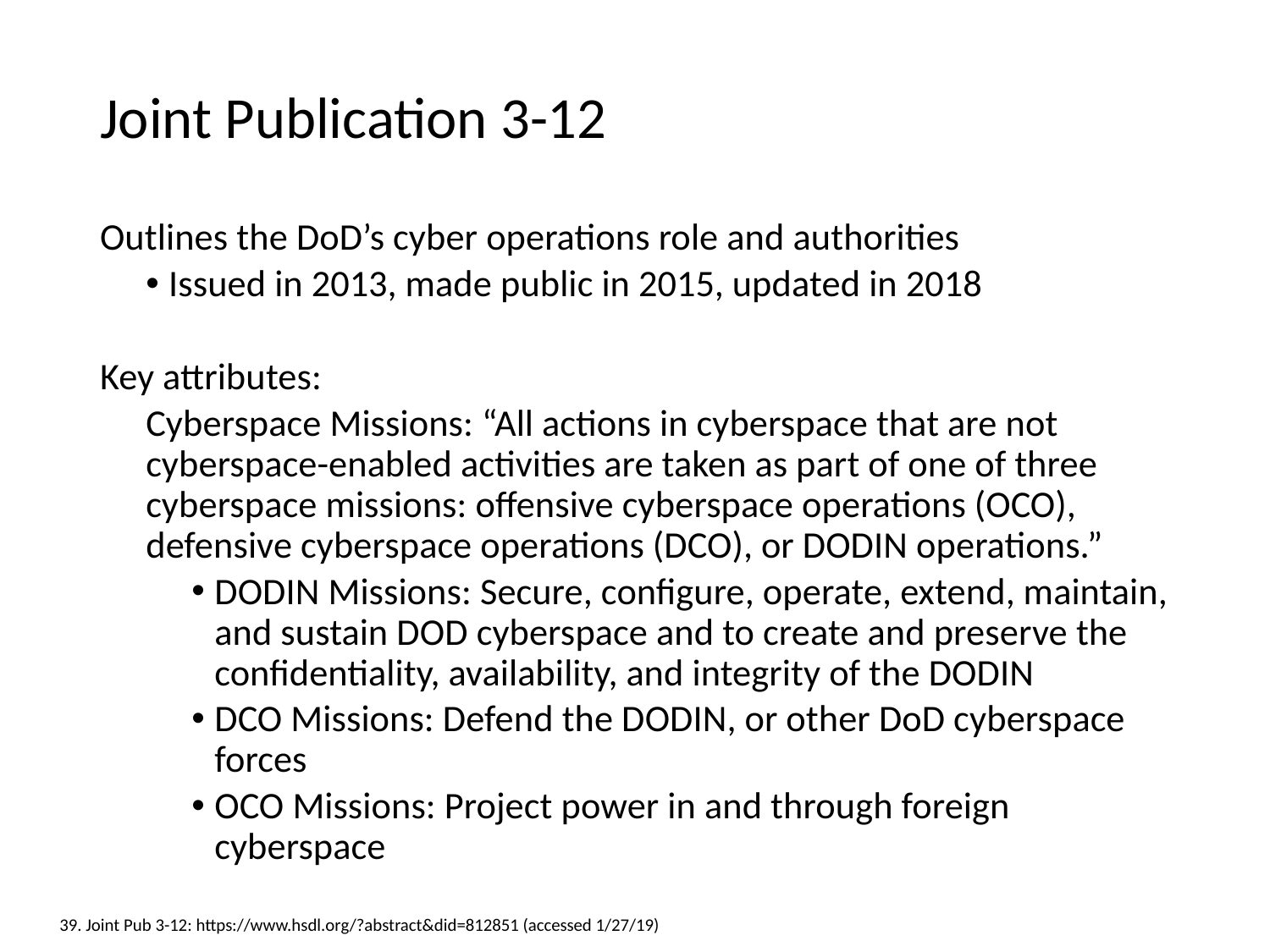

# Joint Publication 3-12
Outlines the DoD’s cyber operations role and authorities
Issued in 2013, made public in 2015, updated in 2018
Key attributes:
Cyberspace Missions: “All actions in cyberspace that are not cyberspace-enabled activities are taken as part of one of three cyberspace missions: offensive cyberspace operations (OCO), defensive cyberspace operations (DCO), or DODIN operations.”
DODIN Missions: Secure, configure, operate, extend, maintain, and sustain DOD cyberspace and to create and preserve the confidentiality, availability, and integrity of the DODIN
DCO Missions: Defend the DODIN, or other DoD cyberspace forces
OCO Missions: Project power in and through foreign cyberspace
39. Joint Pub 3-12: https://www.hsdl.org/?abstract&did=812851 (accessed 1/27/19)